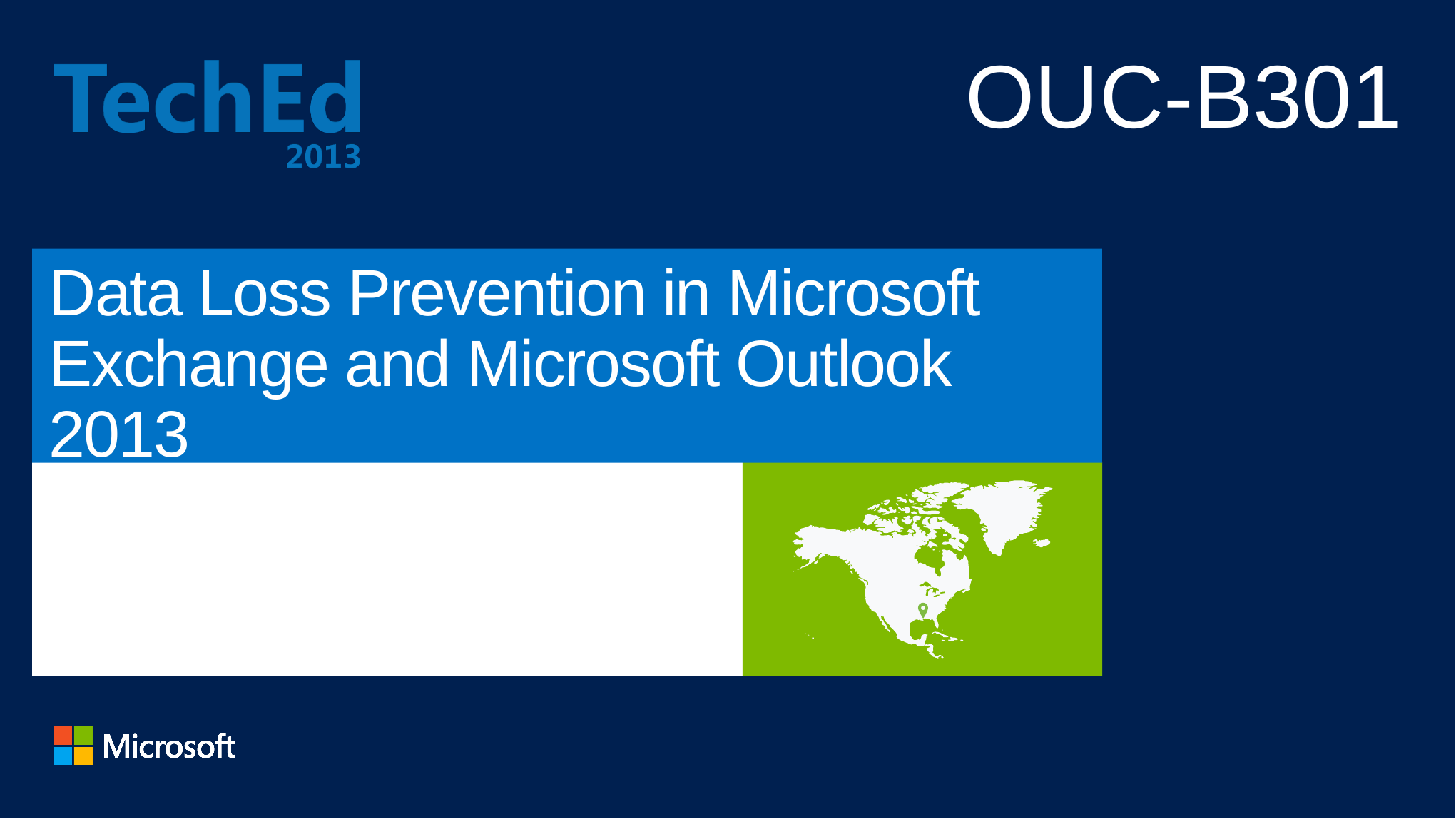

OUC-B301
# Data Loss Prevention in Microsoft Exchange and Microsoft Outlook 2013
Jack Kabat
Program Manager